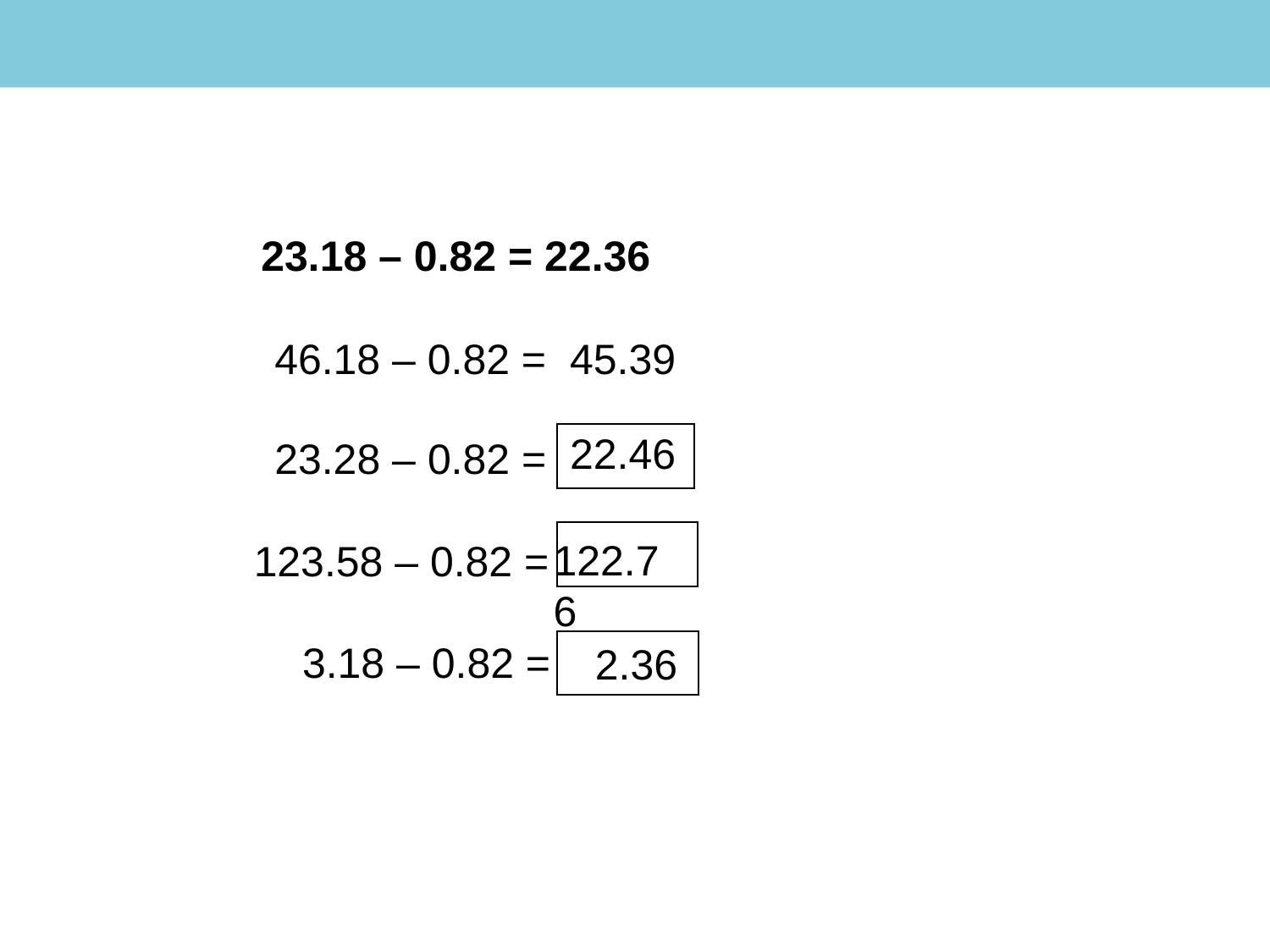

23.18 – 0.82 = 22.36
46.18 – 0.82 =  45.39
22.46

23.28 – 0.82 =

122.76
123.58 – 0.82 =
3.18 – 0.82 =

2.36